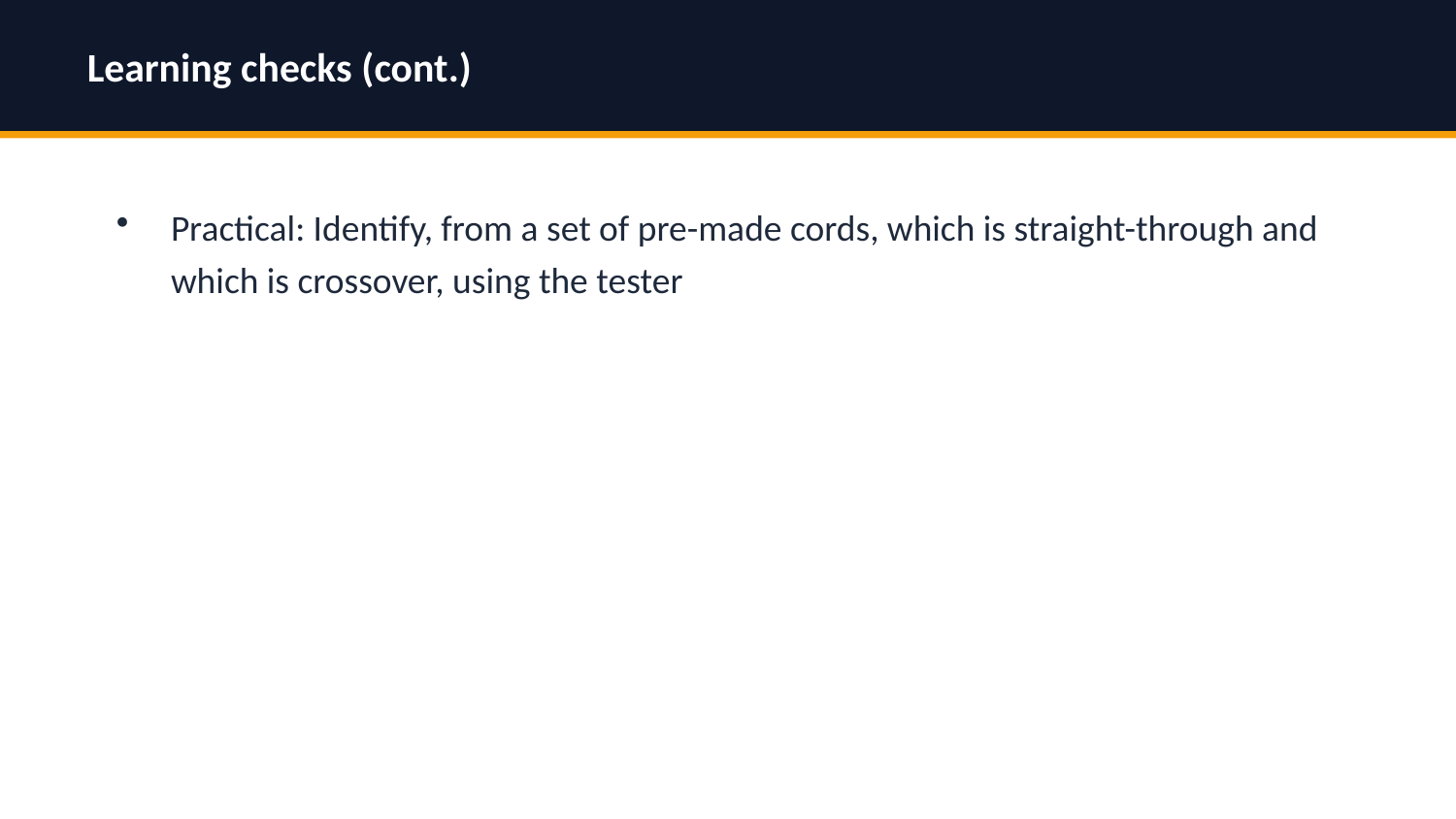

Learning checks (cont.)

Practical: Identify, from a set of pre-made cords, which is straight-through and which is crossover, using the tester